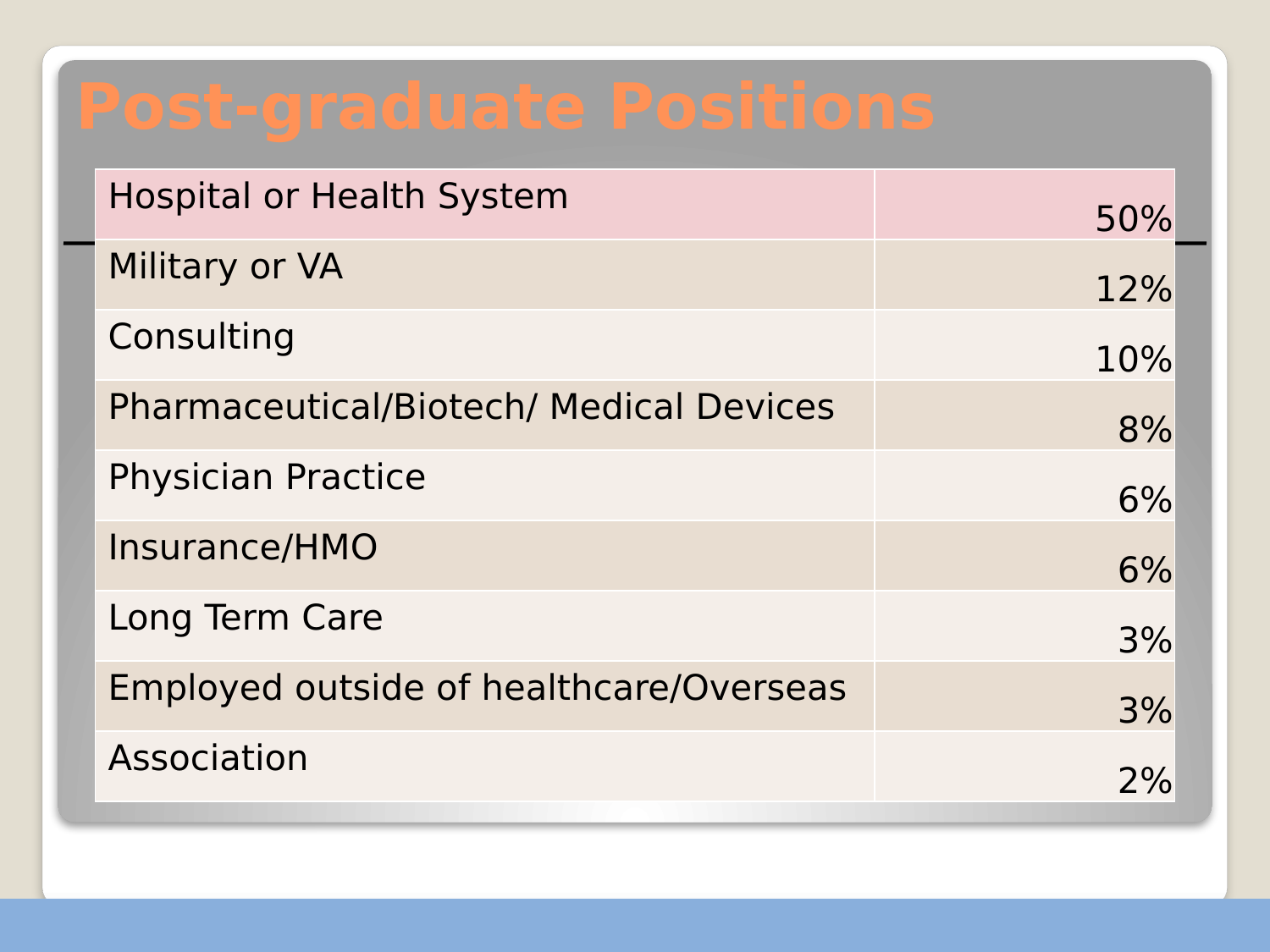

# Post-graduate Positions
| Hospital or Health System | 50% |
| --- | --- |
| Military or VA | 12% |
| Consulting | 10% |
| Pharmaceutical/Biotech/ Medical Devices | 8% |
| Physician Practice | 6% |
| Insurance/HMO | 6% |
| Long Term Care | 3% |
| Employed outside of healthcare/Overseas | 3% |
| Association | 2% |